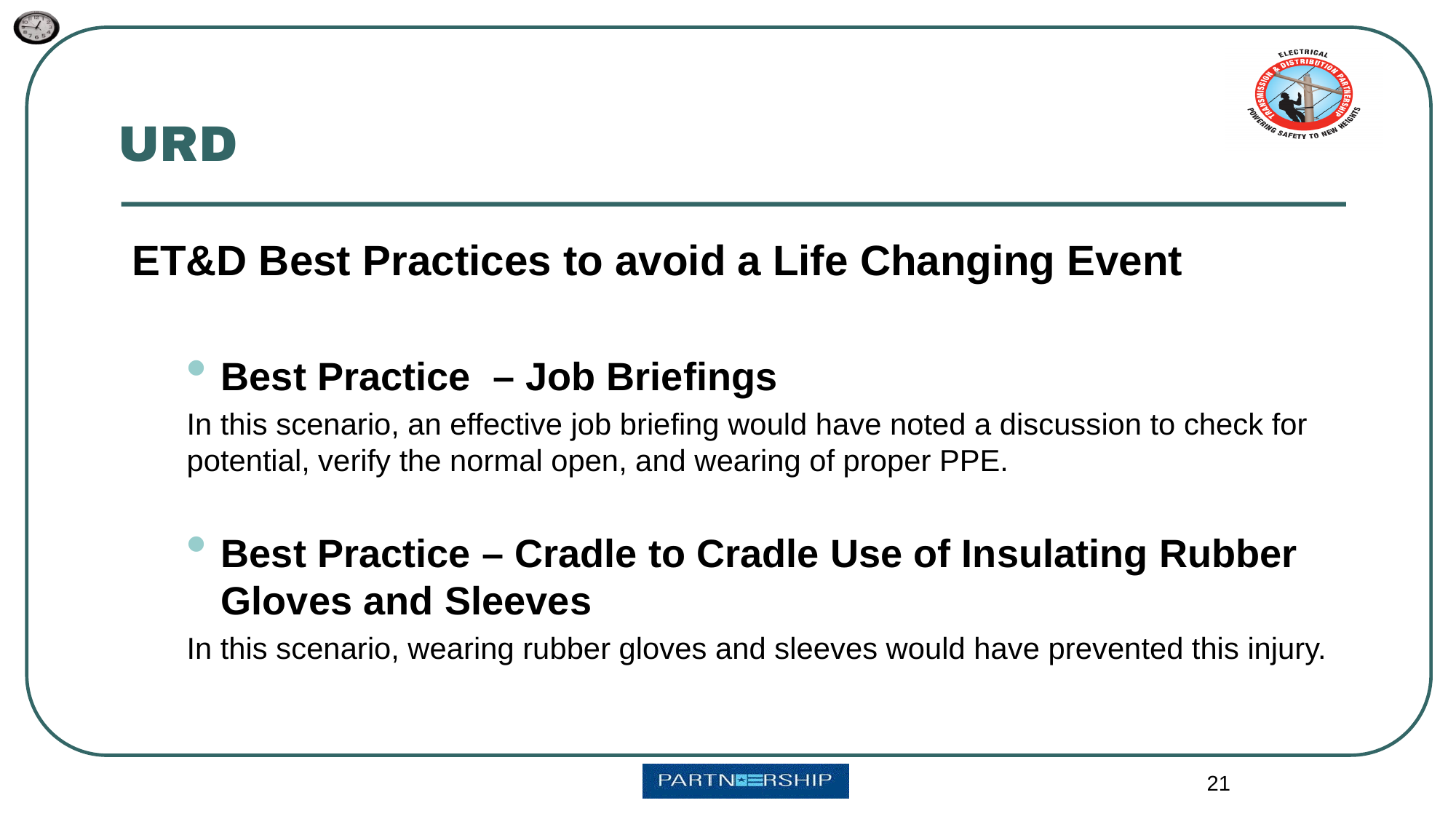

URD
ET&D Best Practices to avoid a Life Changing Event

Best Practice  – Job Briefings
In this scenario, an effective job briefing would have noted a discussion to check for potential, verify the normal open, and wearing of proper PPE.

Best Practice – Cradle to Cradle Use of Insulating Rubber Gloves and Sleeves
In this scenario, wearing rubber gloves and sleeves would have prevented this injury.

21